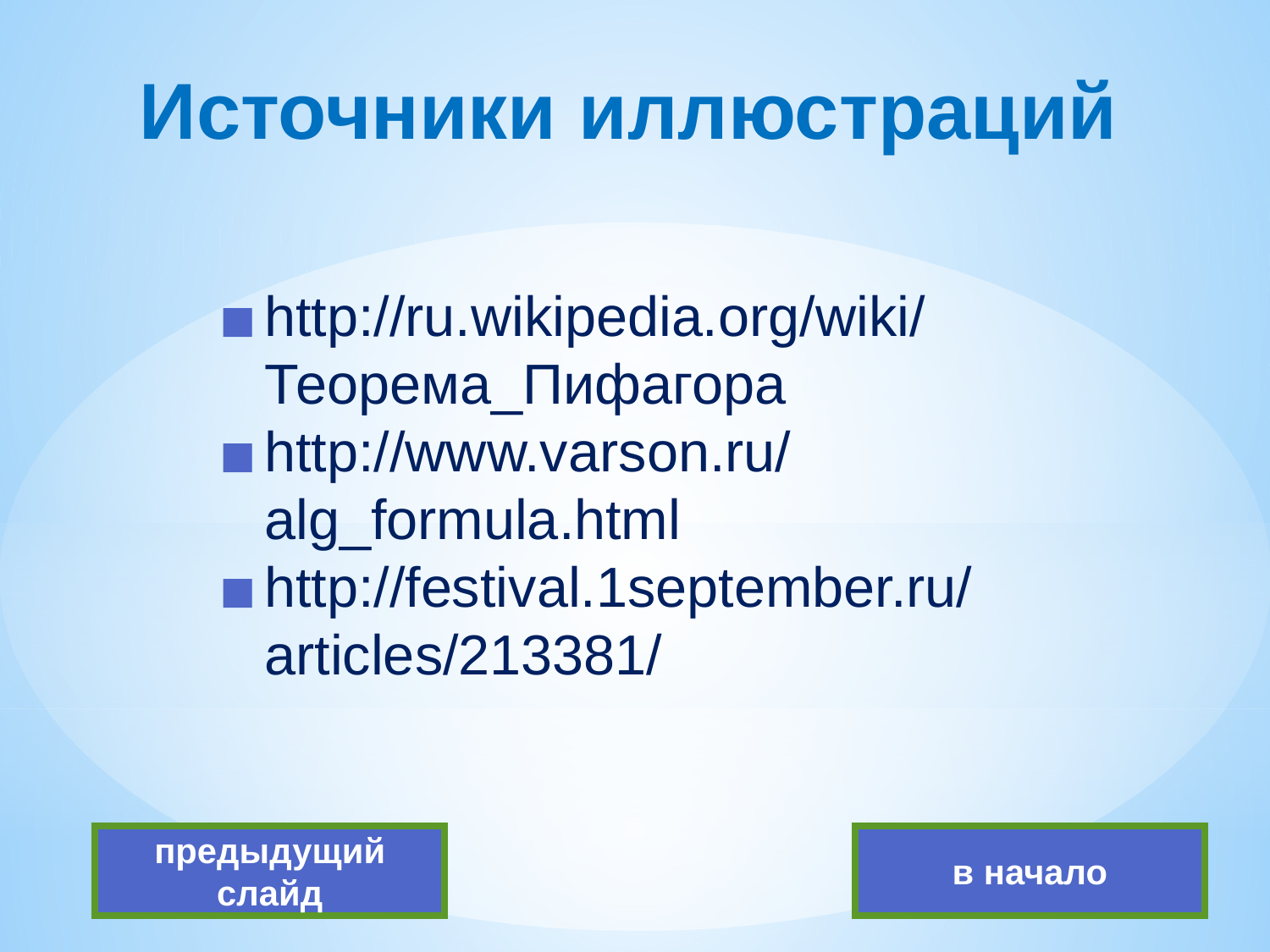

# Источники иллюстраций
http://ru.wikipedia.org/wiki/Теорема_Пифагора
http://www.varson.ru/alg_formula.html
http://festival.1september.ru/articles/213381/

предыдущий слайд
в начало